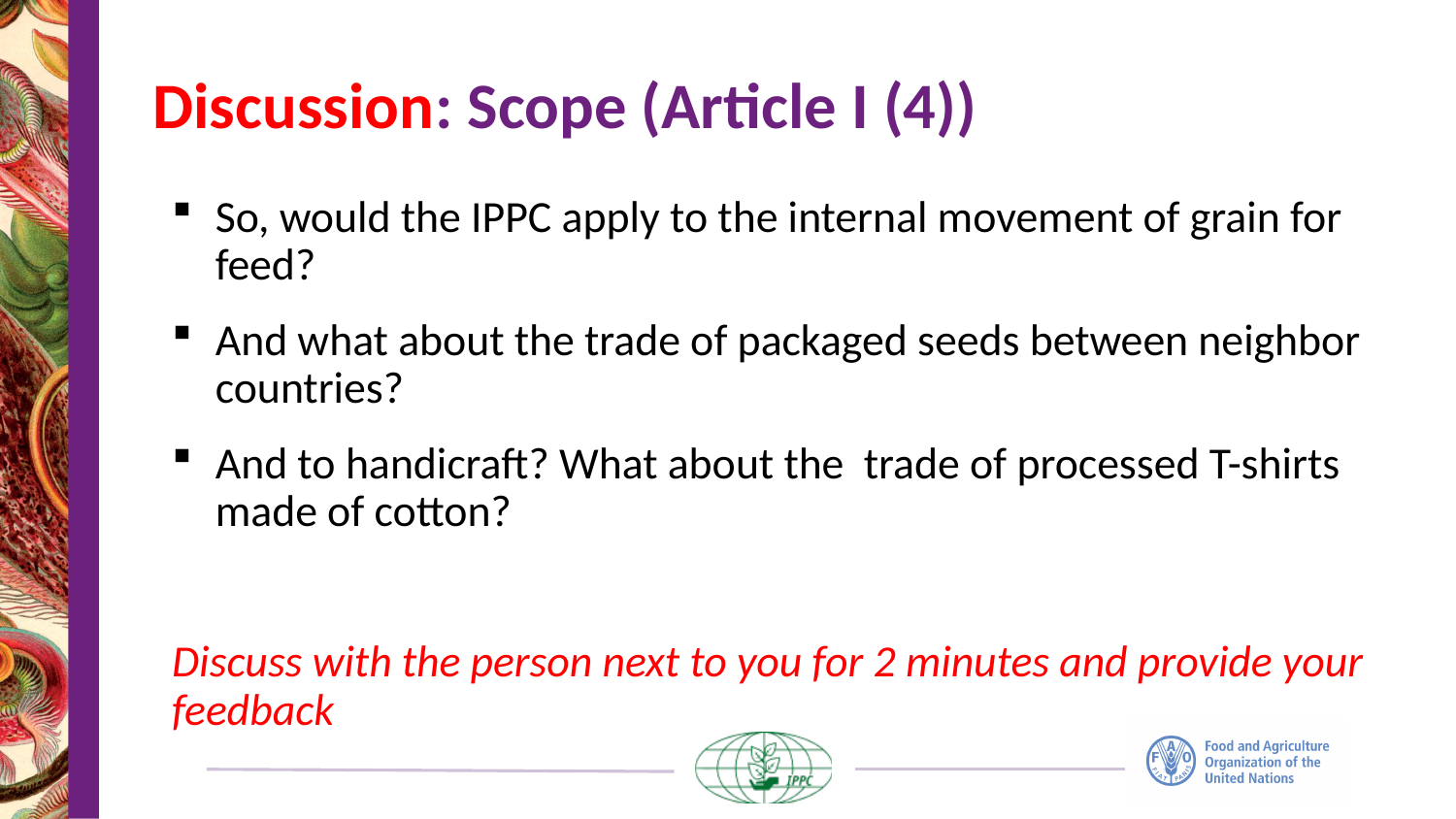

# Discussion: Scope (Article I (4))
So, would the IPPC apply to the internal movement of grain for feed?
And what about the trade of packaged seeds between neighbor countries?
And to handicraft? What about the  trade of processed T-shirts made of cotton?

Discuss with the person next to you for 2 minutes and provide your feedback